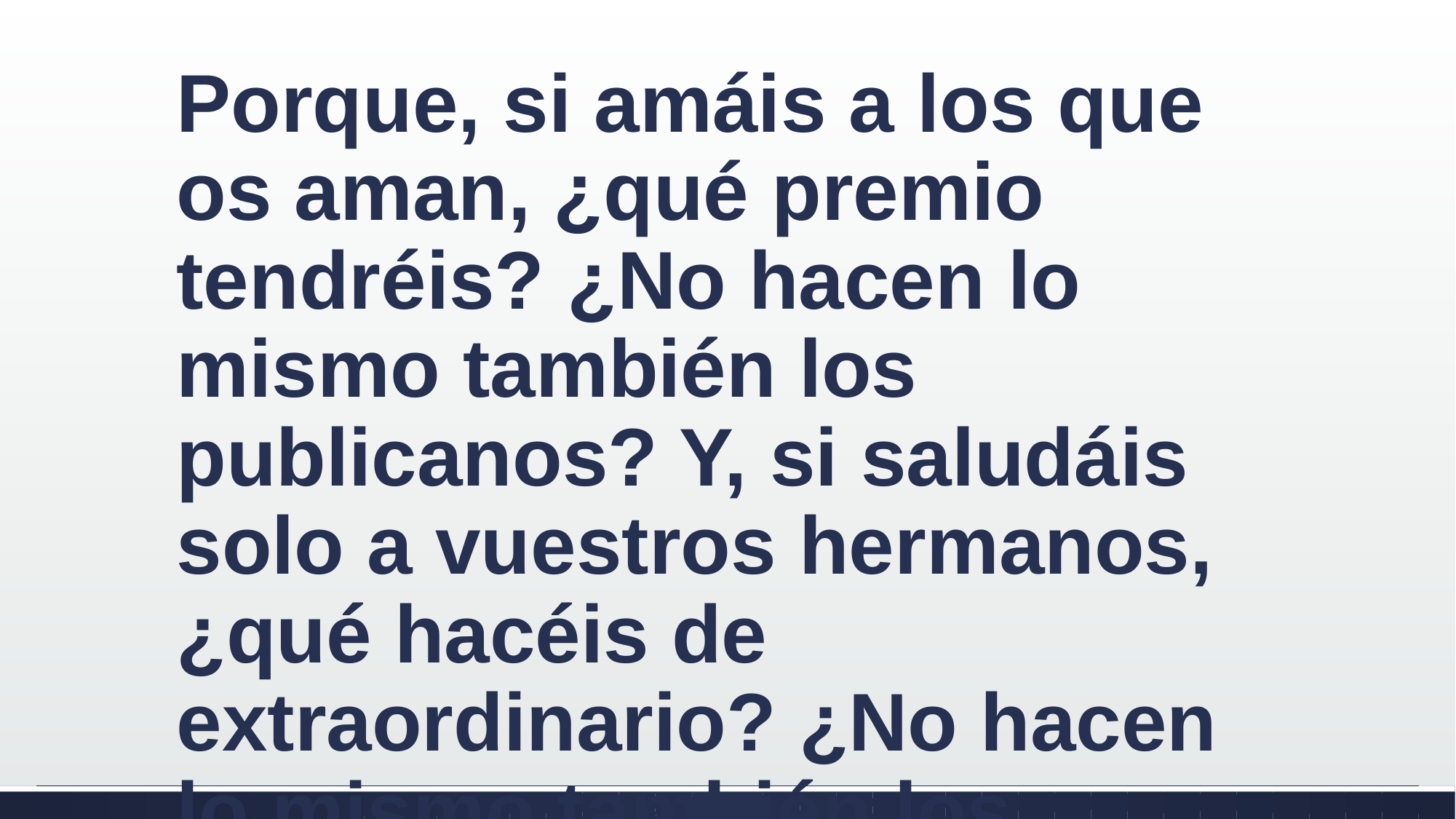

#
Porque, si amáis a los que os aman, ¿qué premio tendréis? ¿No hacen lo mismo también los publicanos? Y, si saludáis solo a vuestros hermanos, ¿qué hacéis de extraordinario? ¿No hacen lo mismo también los gentiles?